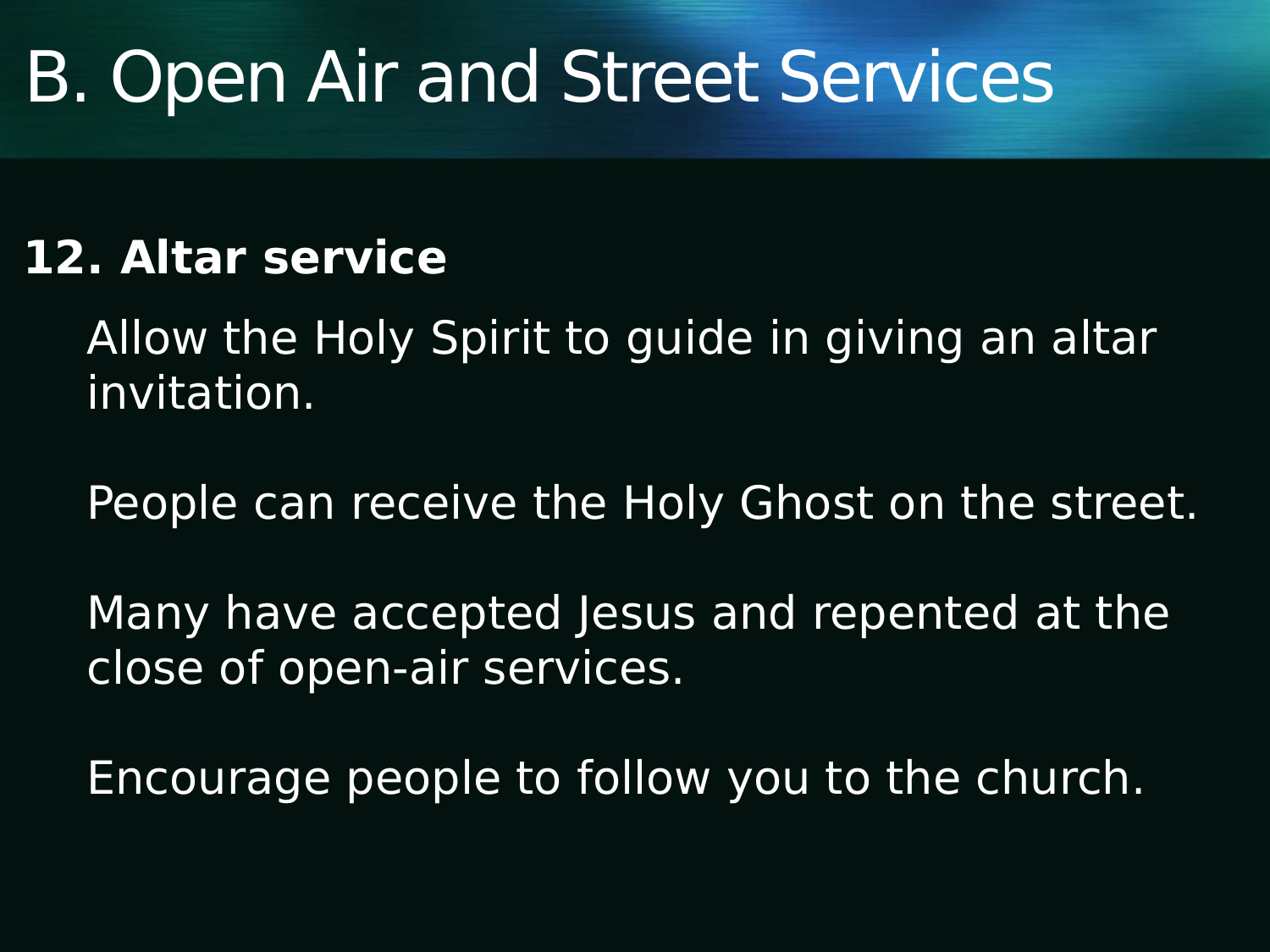

# B. Open Air and Street Services
12. Altar service

Allow the Holy Spirit to guide in giving an altar invitation.

People can receive the Holy Ghost on the street.

Many have accepted Jesus and repented at the close of open-air services.

Encourage people to follow you to the church.